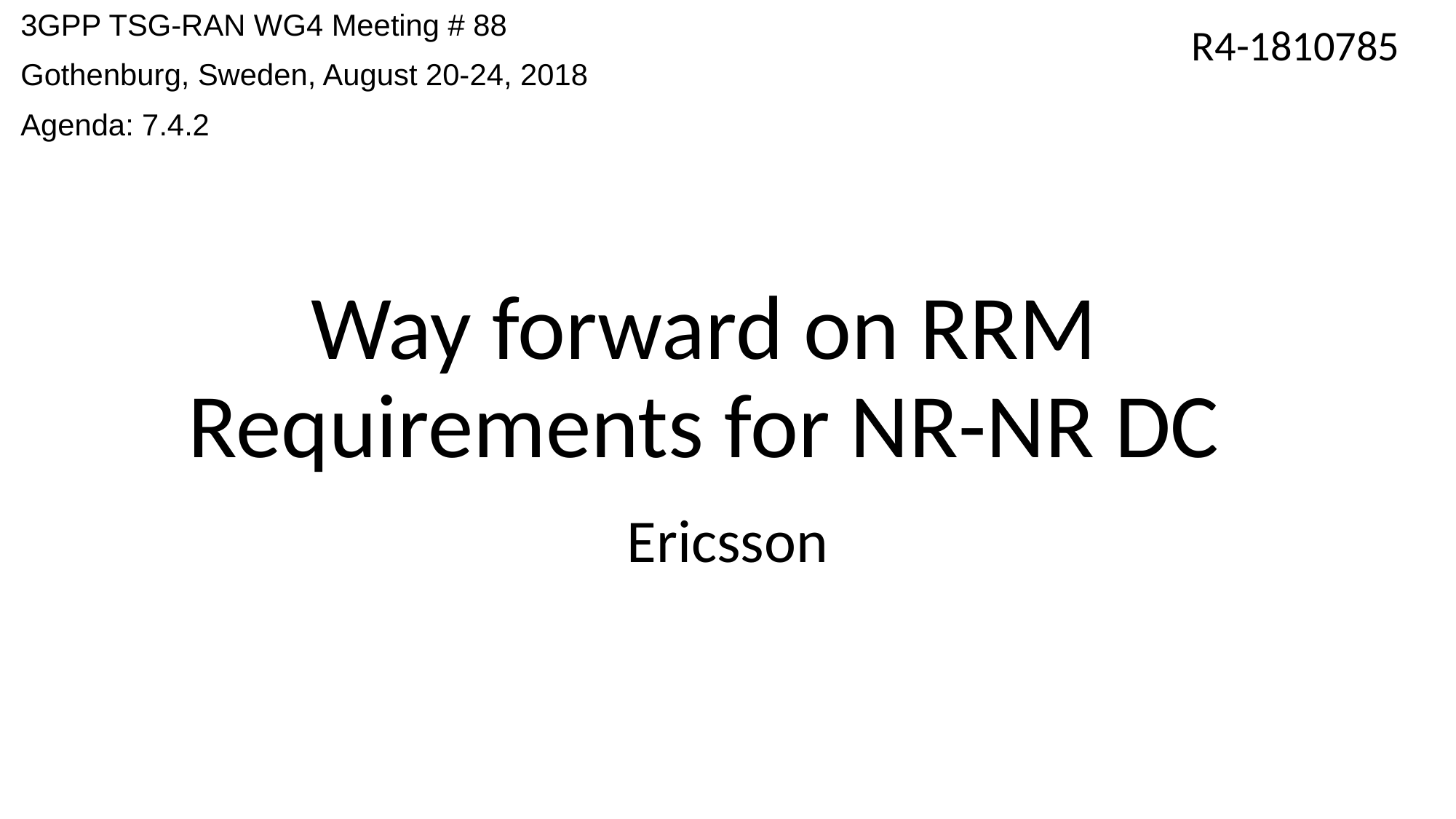

3GPP TSG-RAN WG4 Meeting # 88
Gothenburg, Sweden, August 20-24, 2018
Agenda: 7.4.2
R4-1810785
# Way forward on RRM Requirements for NR-NR DC
Ericsson